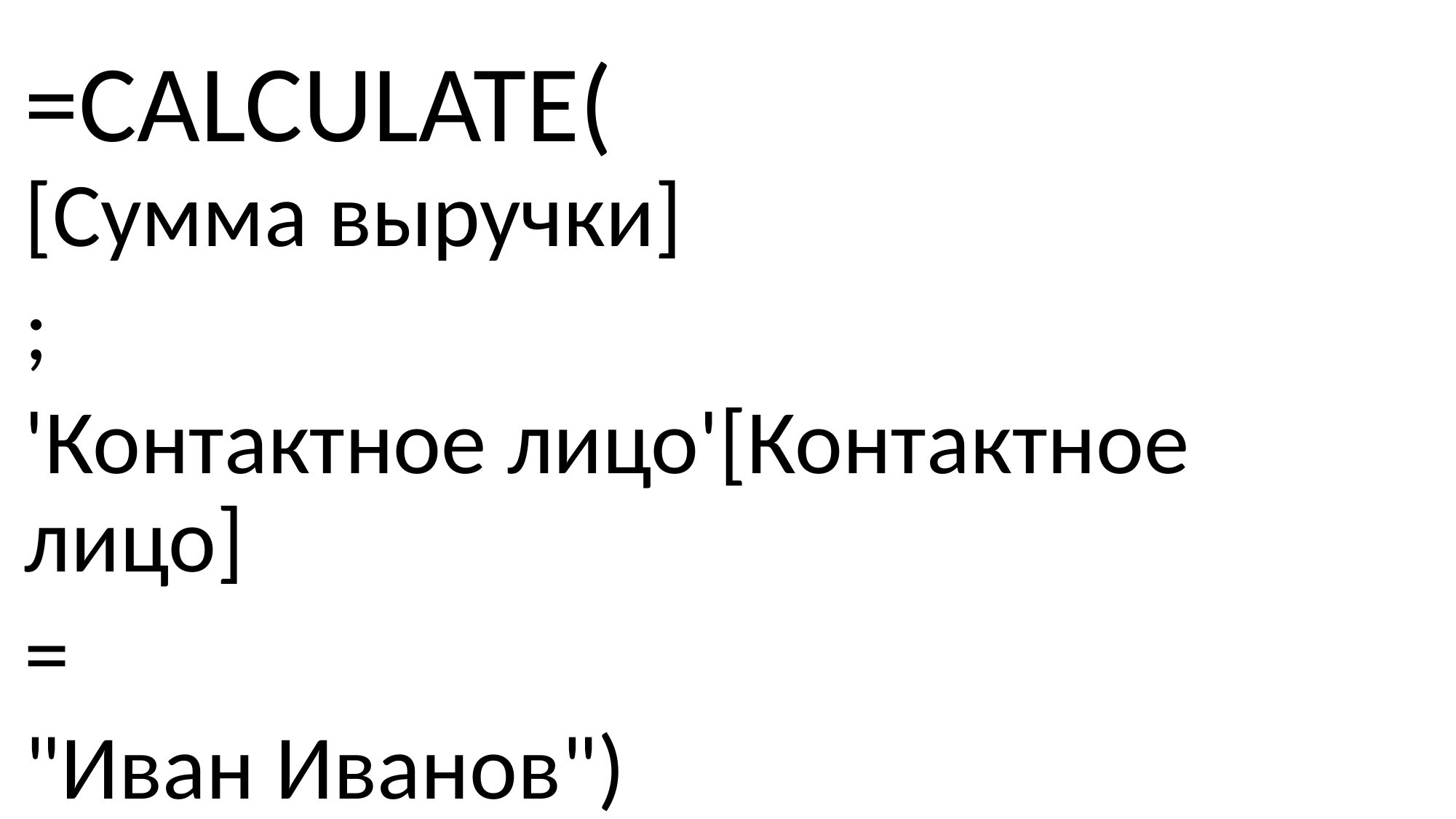

# =CALCULATE(
[Сумма выручки]
;
'Контактное лицо'[Контактное лицо]
=
"Иван Иванов")